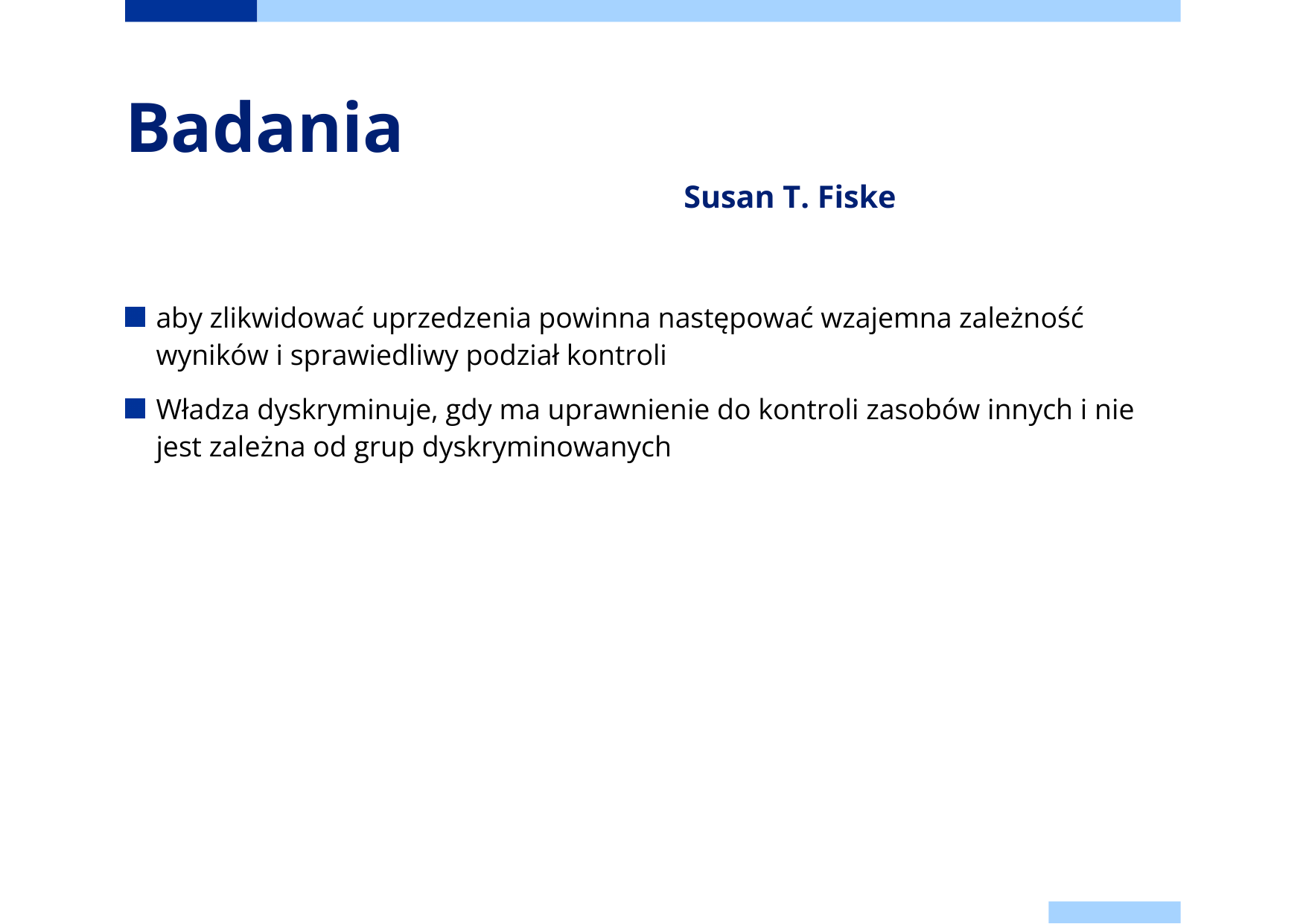

# Badania Susan T. Fiske

aby zlikwidować uprzedzenia powinna następować wzajemna zależność wyników i sprawiedliwy podział kontroli
Władza dyskryminuje, gdy ma uprawnienie do kontroli zasobów innych i nie jest zależna od grup dyskryminowanych